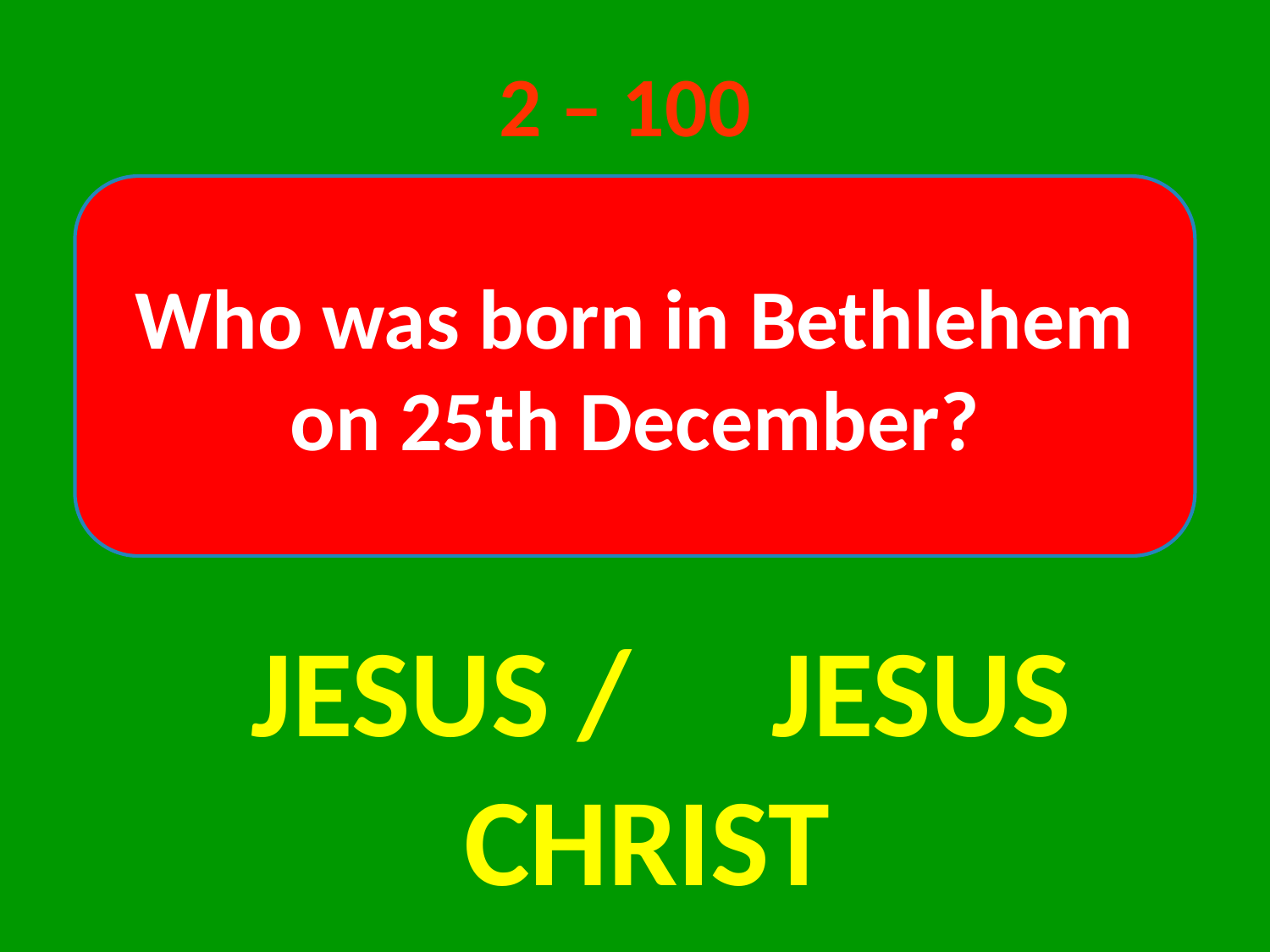

2 – 100
#
Who was born in Bethlehem on 25th December?
 JESUS /     JESUS CHRIST